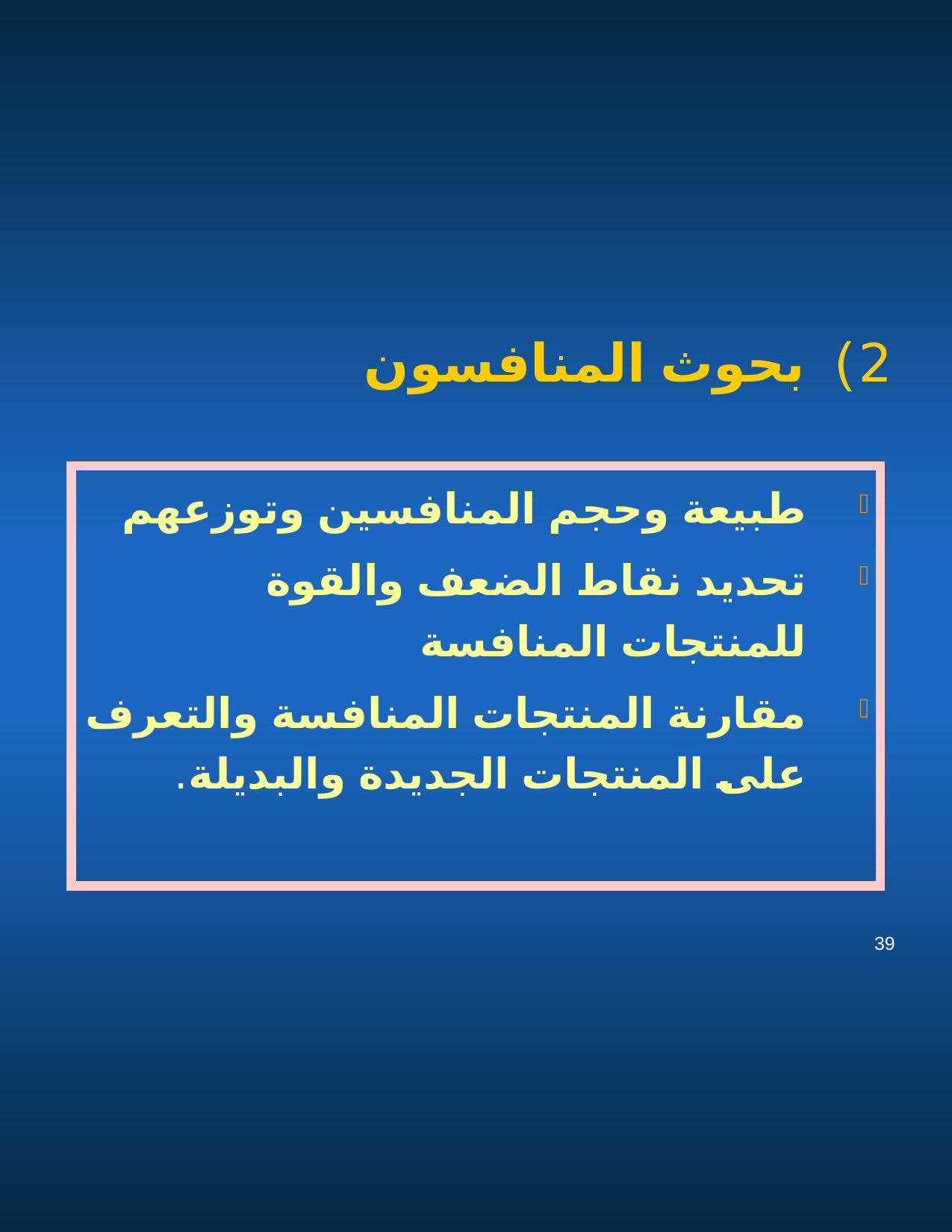

2)  بحوث المنافسون
طبيعة وحجم المنافسين وتوزعهم
تحديد نقاط الضعف والقوة للمنتجات المنافسة
مقارنة المنتجات المنافسة والتعرف على المنتجات الجديدة والبديلة.
39